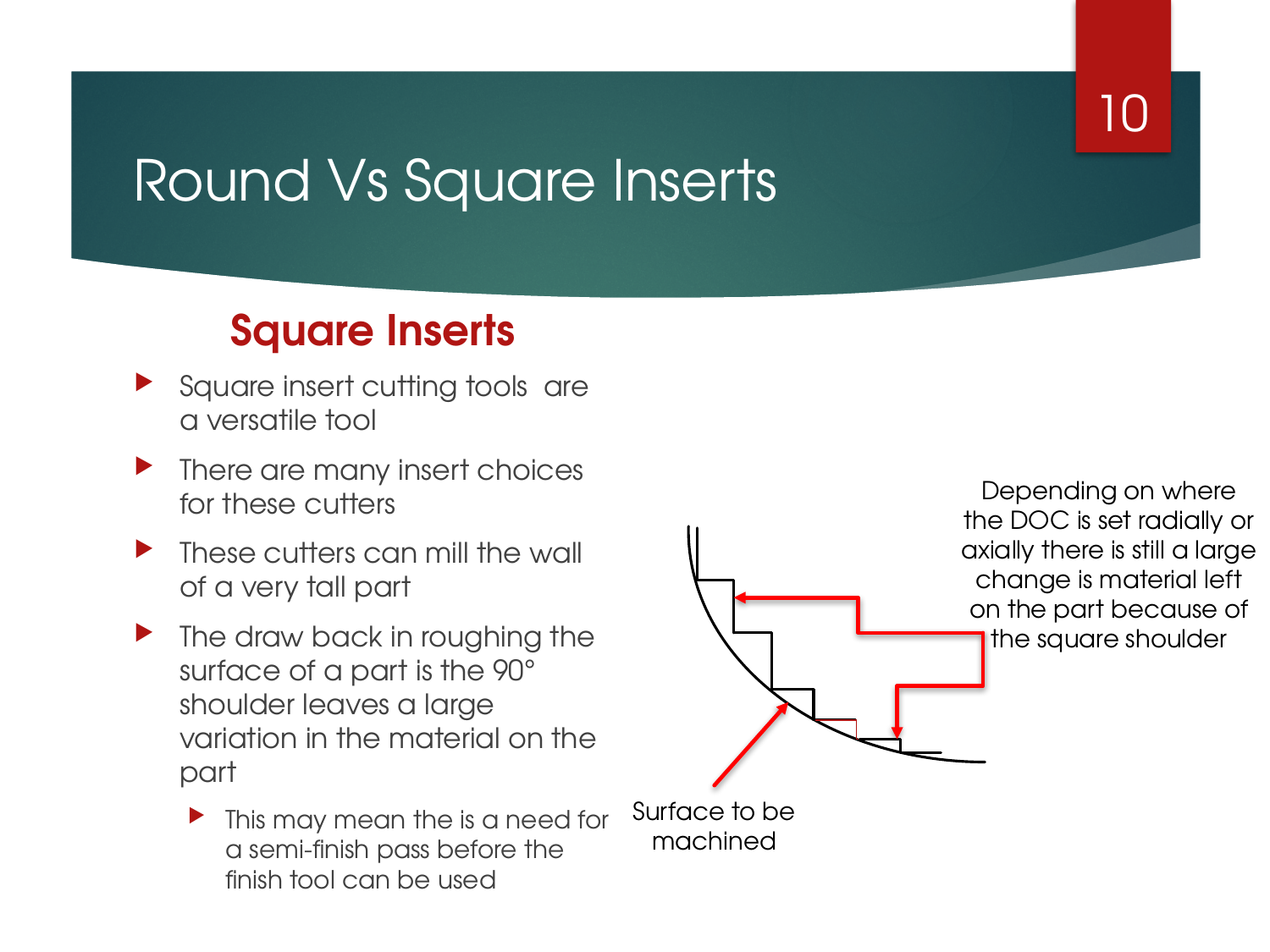

10
# Round Vs Square Inserts
Square Inserts

Square insert cutting tools  are a versatile tool
There are many insert choices for these cutters
These cutters can mill the wall of a very tall part
The draw back in roughing the surface of a part is the 90° shoulder leaves a large variation in the material on the part
This may mean the is a need for a semi-finish pass before the finish tool can be used

Depending on where the DOC is set radially or axially there is still a large change is material left on the part because of the square shoulder
Surface to be machined